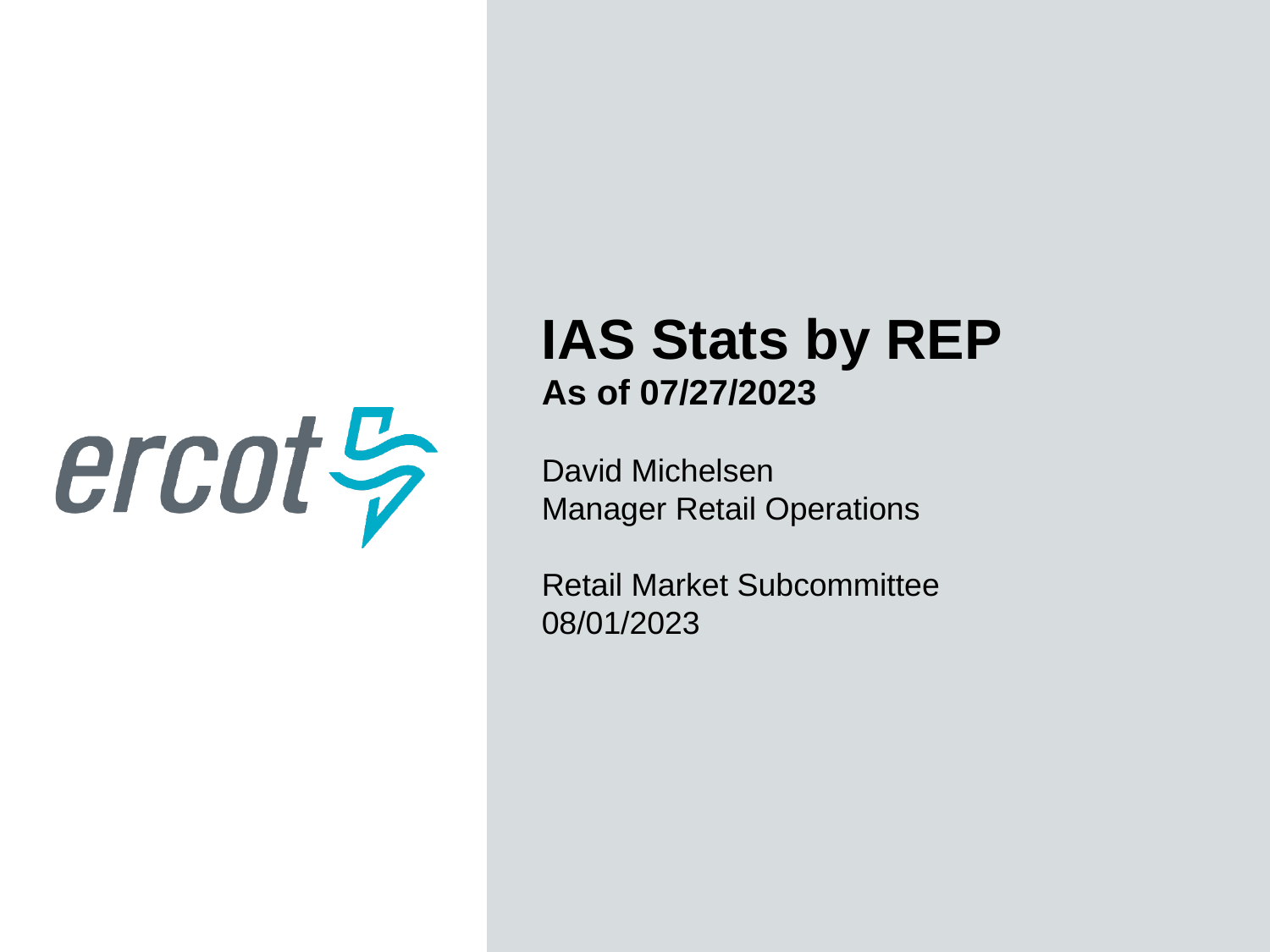

IAS Stats by REP
As of 07/27/2023

David Michelsen
Manager Retail Operations

Retail Market Subcommittee
08/01/2023